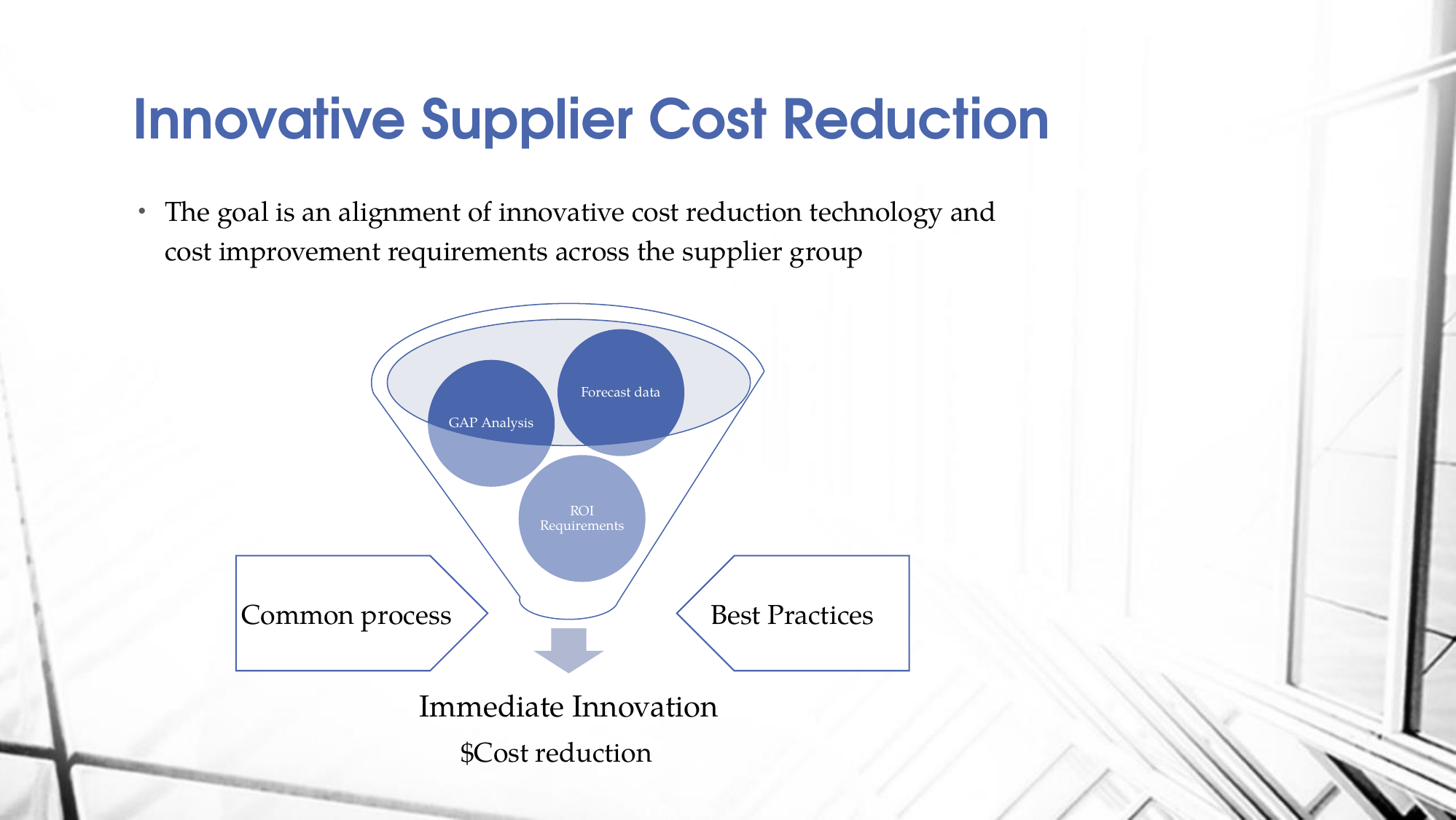

# Innovative Supplier Cost Reduction
The goal is an alignment of innovative cost reduction technology and cost improvement requirements across the supplier group

Immediate Innovation
ROI Requirements
GAP Analysis
Forecast data
Common process
Best Practices
$Cost reduction